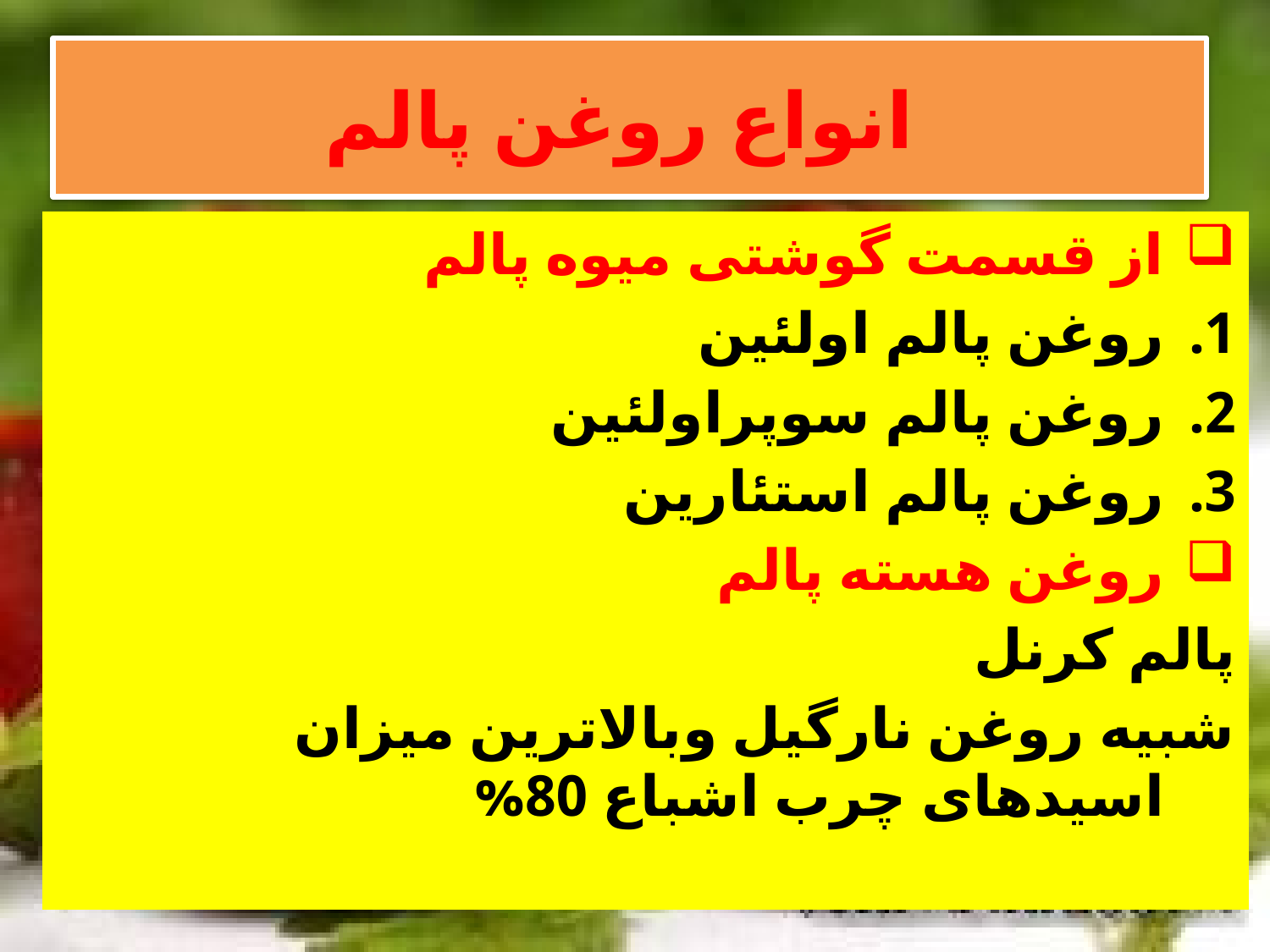

# انواع روغن پالم
از قسمت گوشتی میوه پالم
روغن پالم اولئین
روغن پالم سوپراولئین
روغن پالم استئارین
روغن هسته پالم
پالم کرنل
شبیه روغن نارگیل وبالاترین میزان اسیدهای چرب اشباع 80%